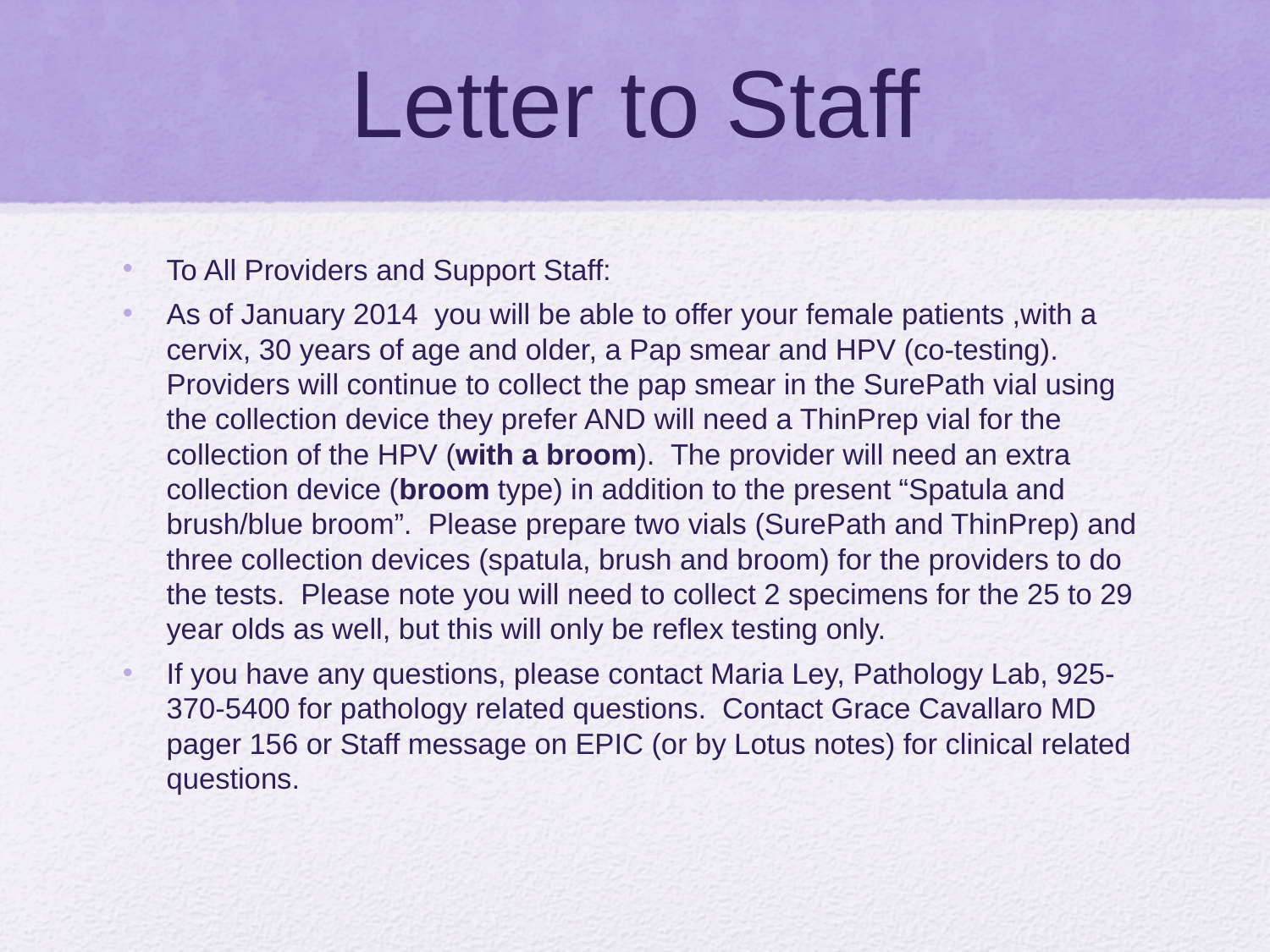

# Letter to Staff
To All Providers and Support Staff:
As of January 2014  you will be able to offer your female patients ,with a cervix, 30 years of age and older, a Pap smear and HPV (co-testing).   Providers will continue to collect the pap smear in the SurePath vial using the collection device they prefer AND will need a ThinPrep vial for the collection of the HPV (with a broom).  The provider will need an extra collection device (broom type) in addition to the present “Spatula and brush/blue broom”.  Please prepare two vials (SurePath and ThinPrep) and three collection devices (spatula, brush and broom) for the providers to do the tests.  Please note you will need to collect 2 specimens for the 25 to 29 year olds as well, but this will only be reflex testing only.
If you have any questions, please contact Maria Ley, Pathology Lab, 925-370-5400 for pathology related questions.  Contact Grace Cavallaro MD pager 156 or Staff message on EPIC (or by Lotus notes) for clinical related questions.